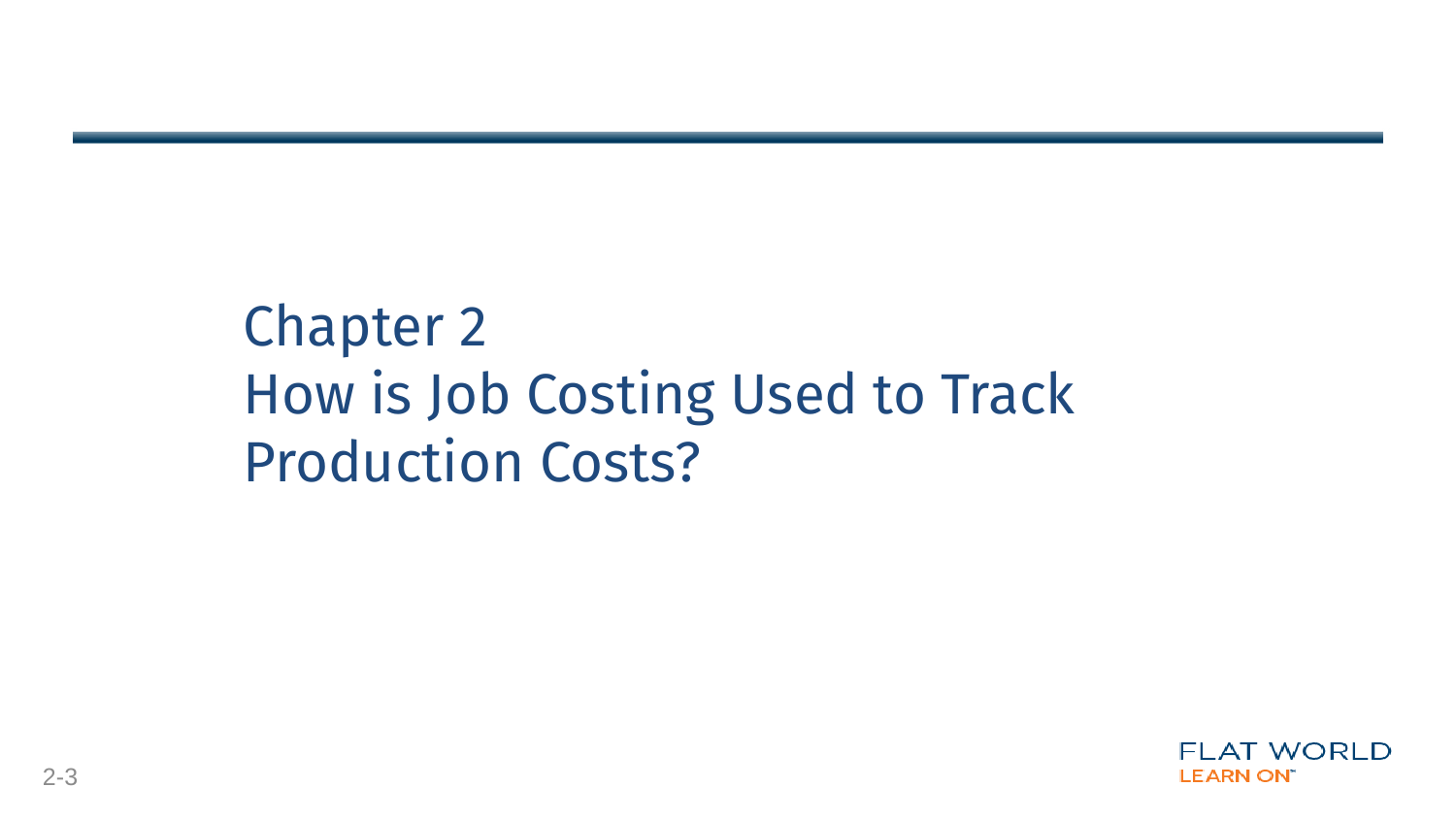

# Chapter 2 How is Job Costing Used to Track Production Costs?